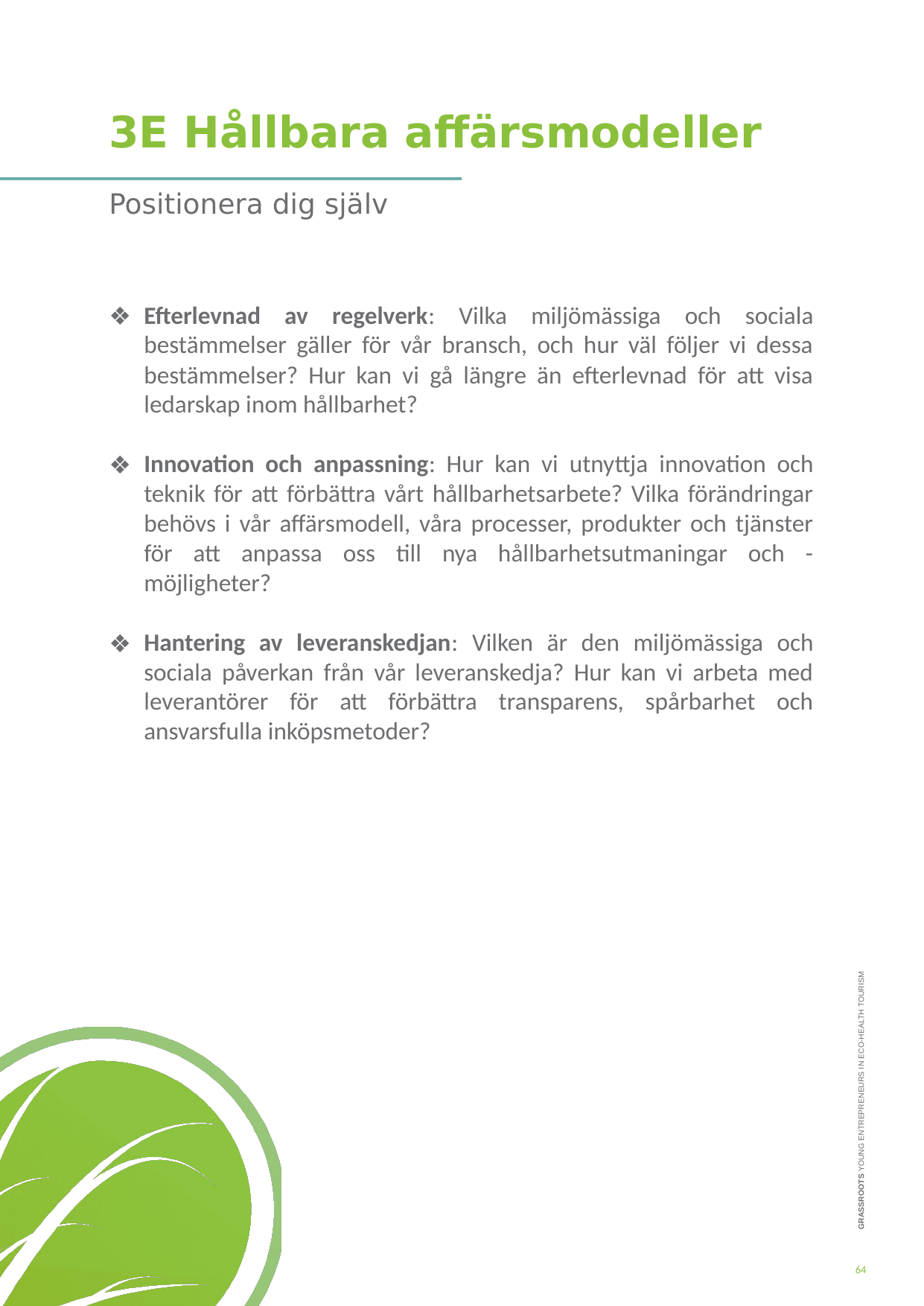

3E Hållbara affärsmodeller
Positionera dig själv
Efterlevnad av regelverk: Vilka miljömässiga och sociala bestämmelser gäller för vår bransch, och hur väl följer vi dessa bestämmelser? Hur kan vi gå längre än efterlevnad för att visa ledarskap inom hållbarhet?

Innovation och anpassning: Hur kan vi utnyttja innovation och teknik för att förbättra vårt hållbarhetsarbete? Vilka förändringar behövs i vår affärsmodell, våra processer, produkter och tjänster för att anpassa oss till nya hållbarhetsutmaningar och -möjligheter?

Hantering av leveranskedjan: Vilken är den miljömässiga och sociala påverkan från vår leveranskedja? Hur kan vi arbeta med leverantörer för att förbättra transparens, spårbarhet och ansvarsfulla inköpsmetoder?

64